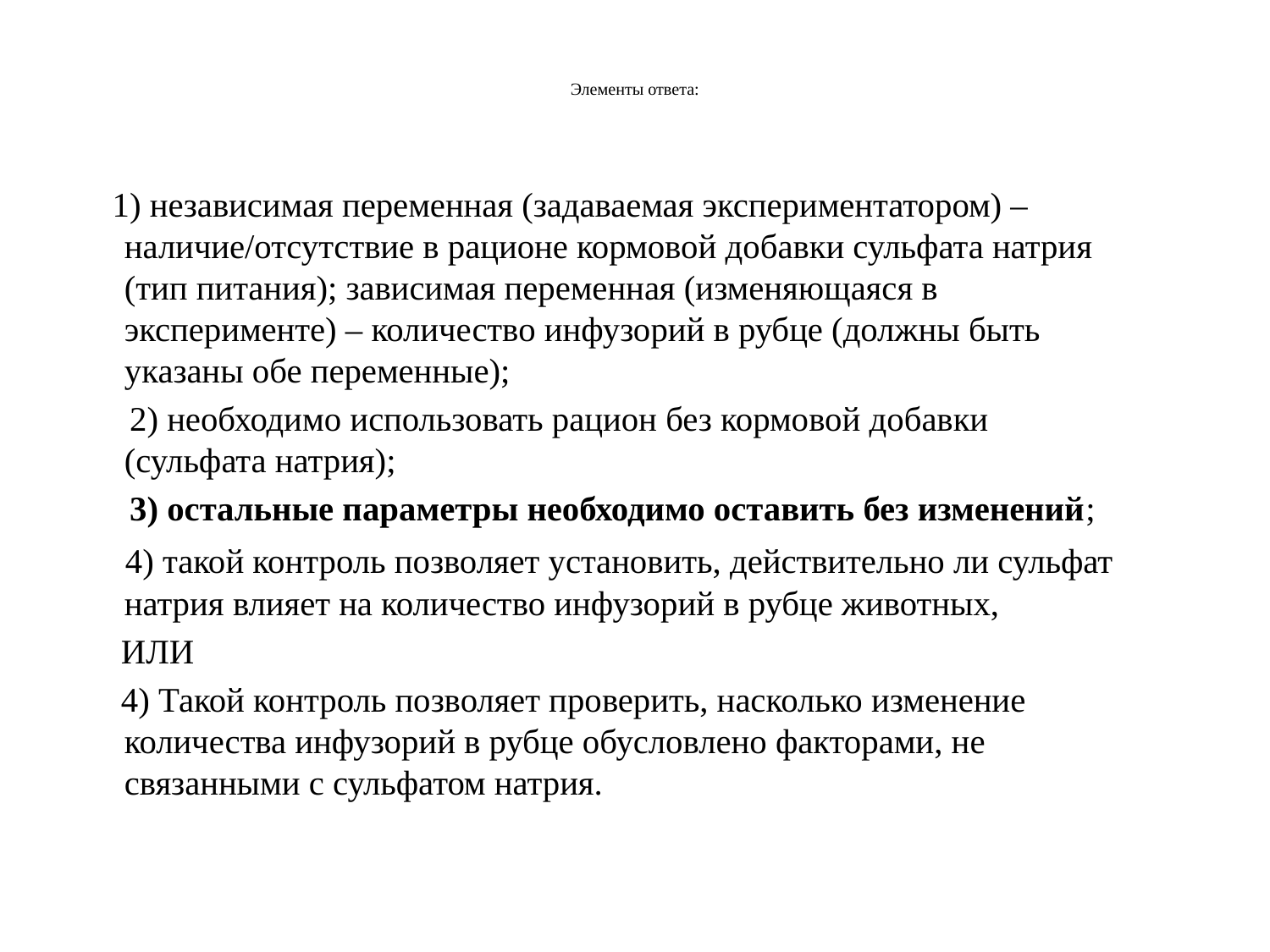

# Элементы ответа:
    1) независимая переменная (задаваемая экспериментатором) – наличие/отсутствие в рационе кормовой добавки сульфата натрия (тип питания); зависимая переменная (изменяющаяся в эксперименте) – количество инфузорий в рубце (должны быть указаны обе переменные);
      2) необходимо использовать рацион без кормовой добавки (сульфата натрия);
      3) остальные параметры необходимо оставить без изменений;
     4) такой контроль позволяет установить, действительно ли сульфат натрия влияет на количество инфузорий в рубце животных,
     ИЛИ
     4) Такой контроль позволяет проверить, насколько изменение количества инфузорий в рубце обусловлено факторами, не связанными с сульфатом натрия.